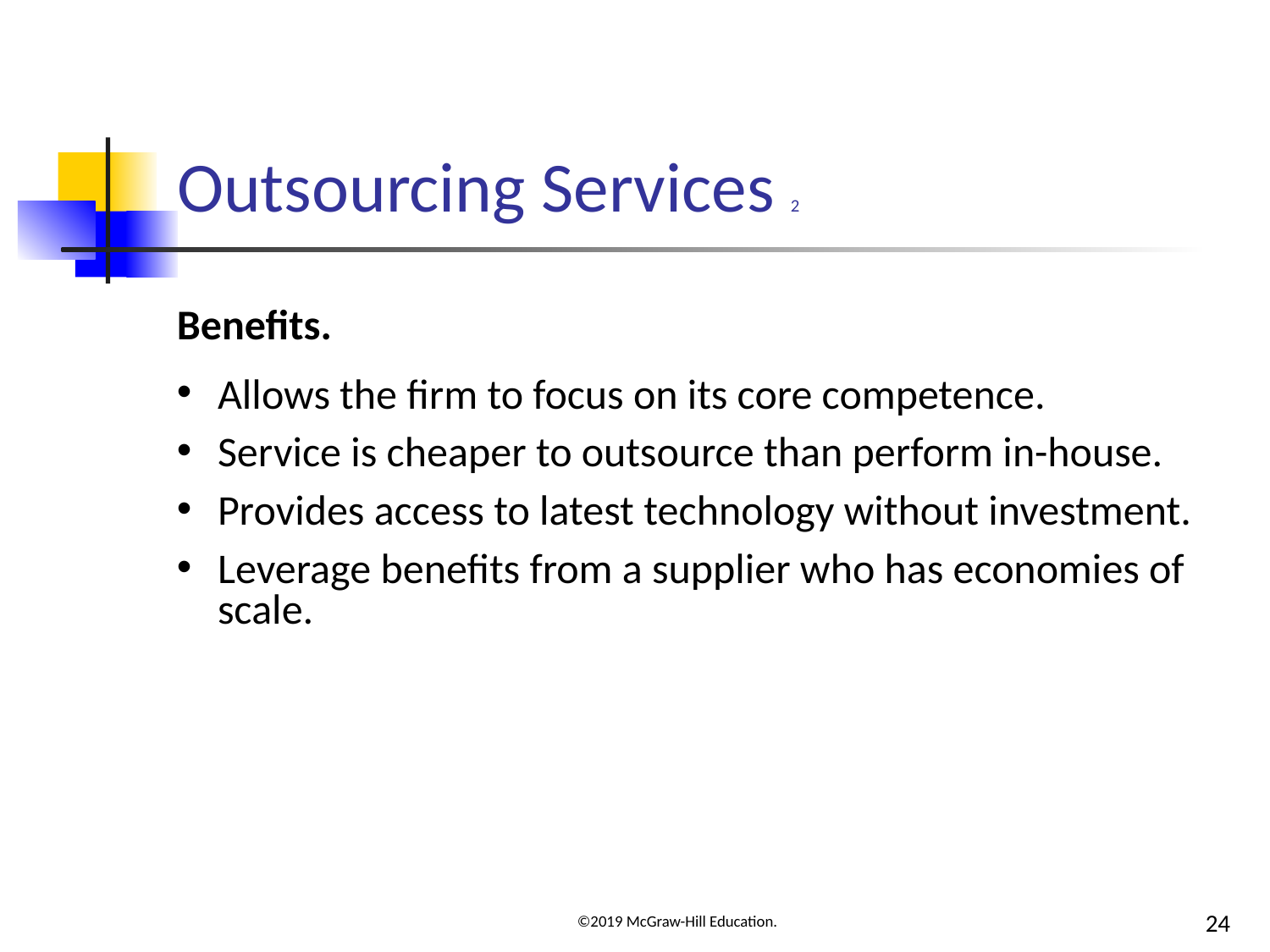

# Outsourcing Services 2
Benefits.
Allows the firm to focus on its core competence.
Service is cheaper to outsource than perform in-house.
Provides access to latest technology without investment.
Leverage benefits from a supplier who has economies of scale.